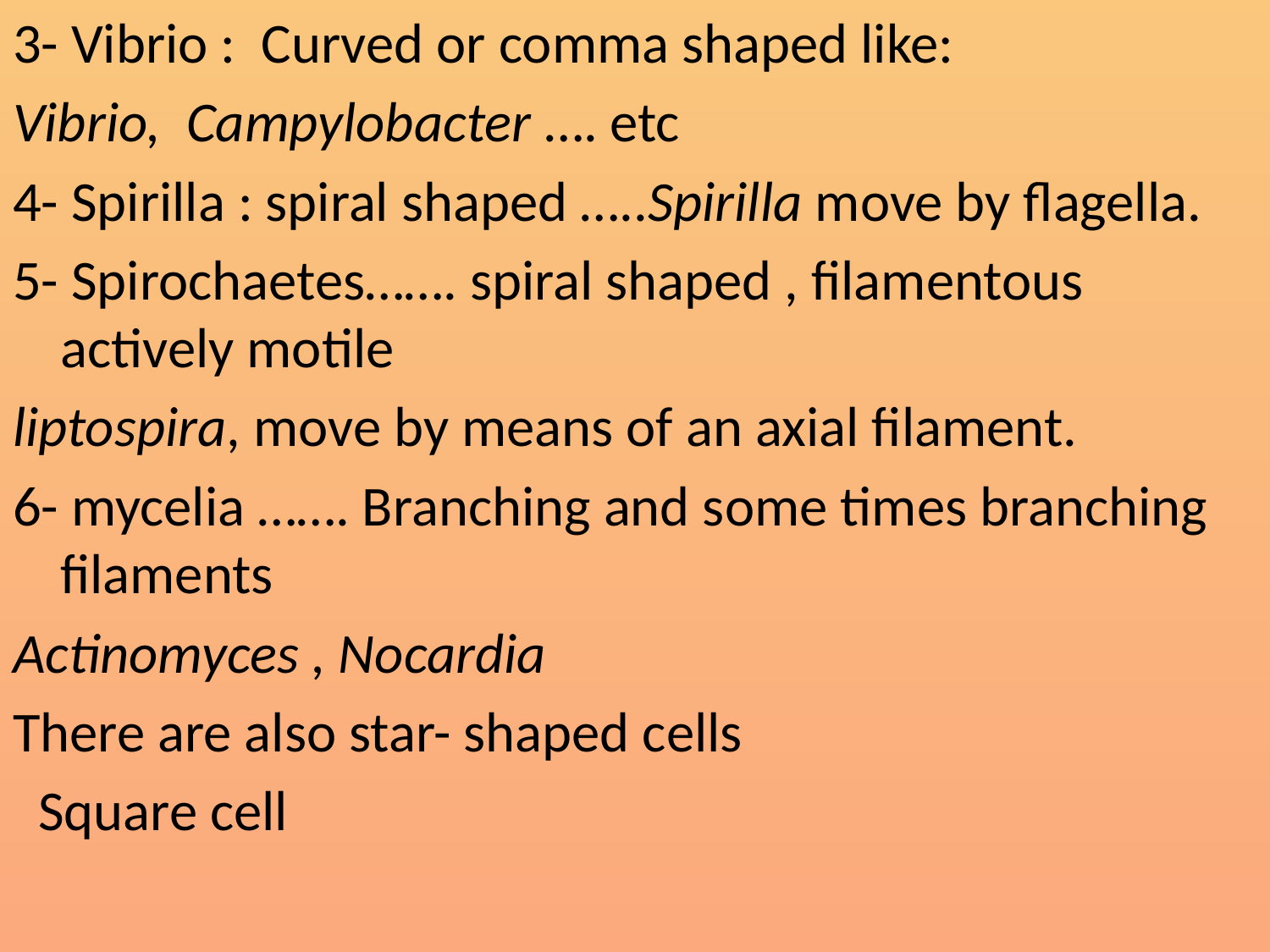

3- Vibrio :  Curved or comma shaped like:
Vibrio,  Campylobacter …. etc
4- Spirilla : spiral shaped …..Spirilla move by flagella.
5- Spirochaetes……. spiral shaped , filamentous actively motile
liptospira, move by means of an axial filament.
6- mycelia ……. Branching and some times branching filaments
Actinomyces , Nocardia
There are also star- shaped cells
  Square cell

#